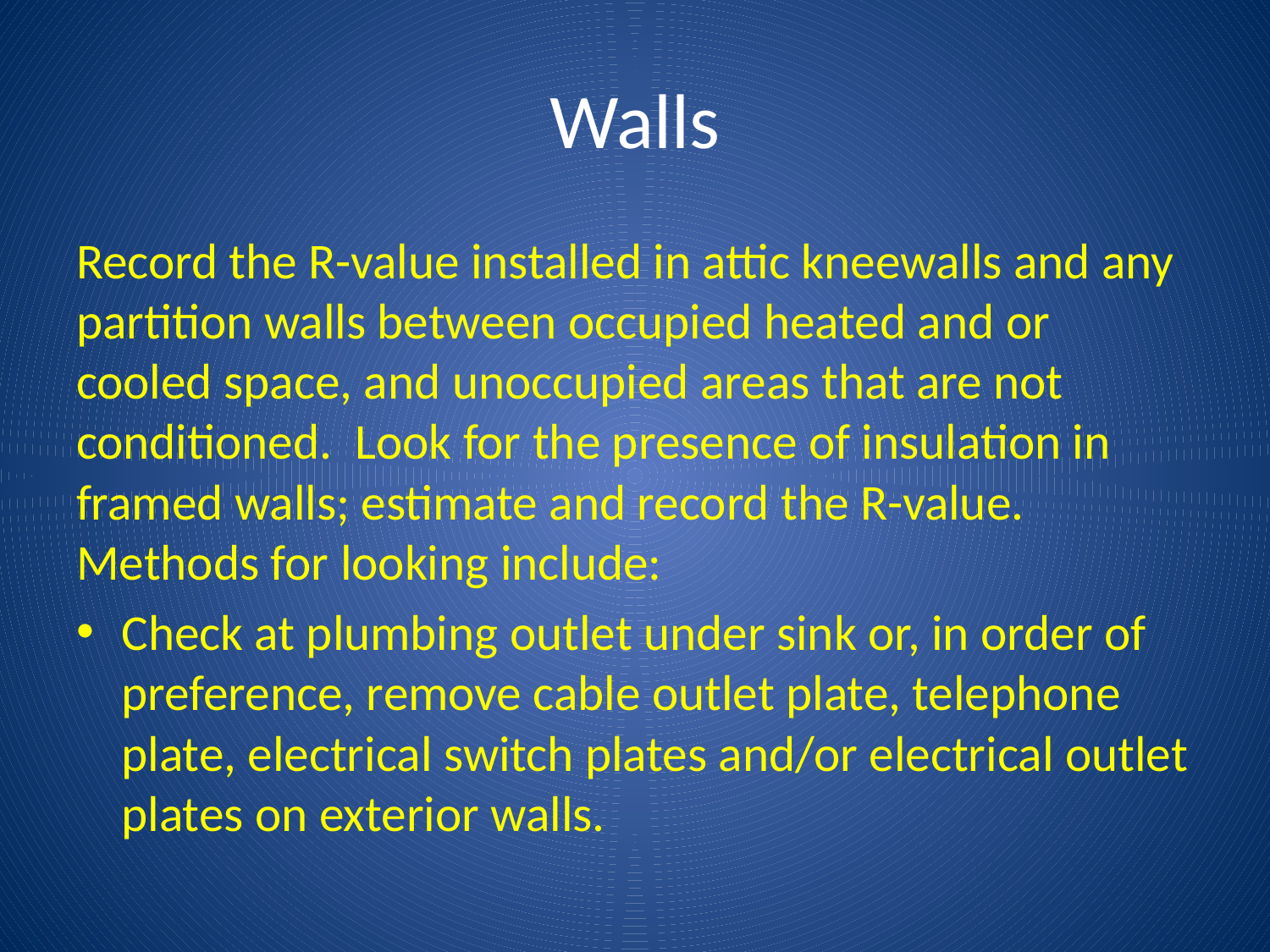

# Walls
Record the R-value installed in attic kneewalls and any partition walls between occupied heated and or cooled space, and unoccupied areas that are not conditioned.  Look for the presence of insulation in framed walls; estimate and record the R-value. Methods for looking include:
Check at plumbing outlet under sink or, in order of preference, remove cable outlet plate, telephone plate, electrical switch plates and/or electrical outlet plates on exterior walls.